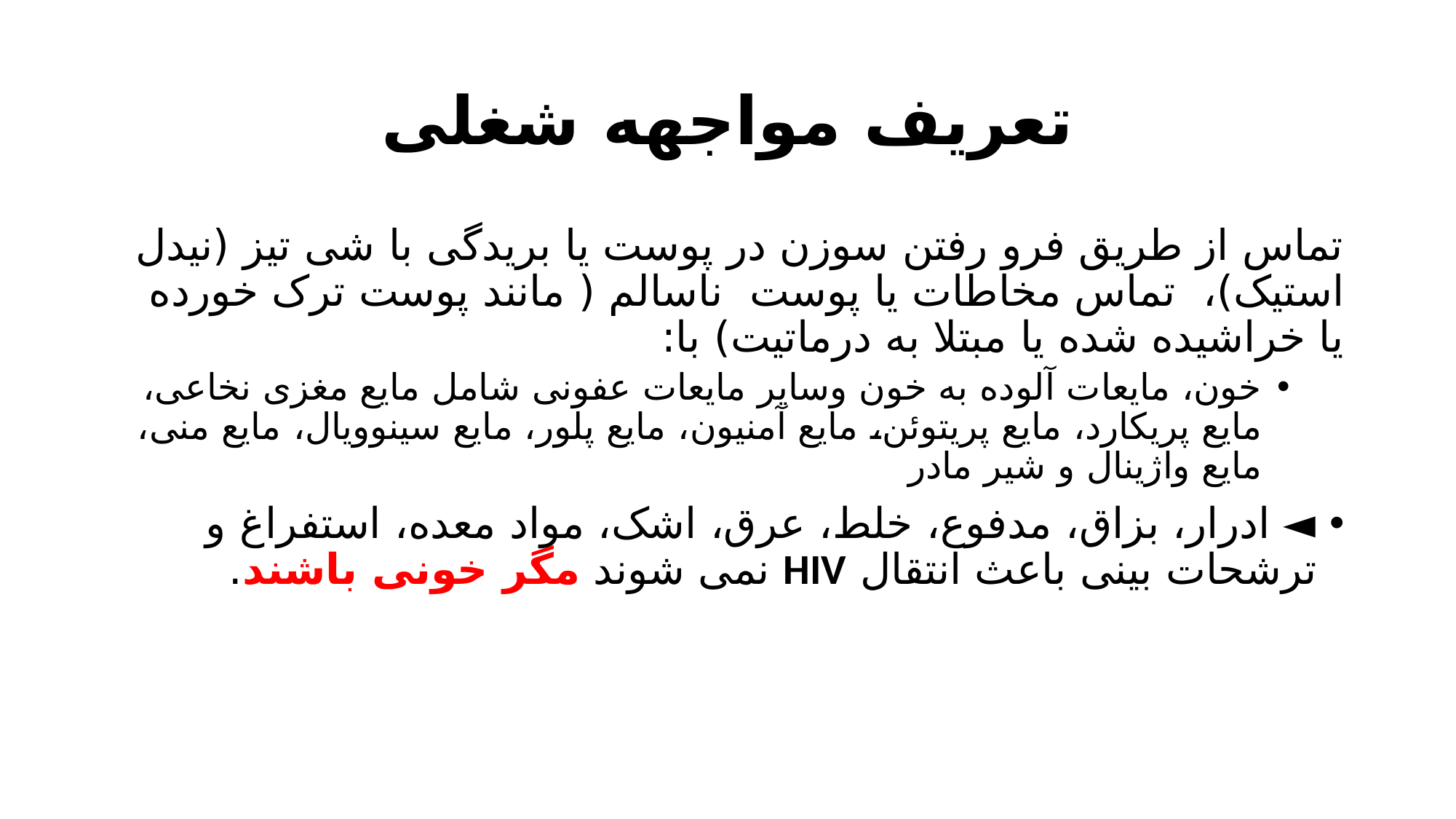

# تعریف مواجهه شغلی
تماس از طریق فرو رفتن سوزن در پوست یا بریدگی با شی تیز (نیدل استیک)،  تماس مخاطات یا پوست  ناسالم ( مانند پوست ترک خورده یا خراشیده شده یا مبتلا به درماتیت) با:
خون، مایعات آلوده به خون وسایر مایعات عفونی شامل مایع مغزی نخاعی، مایع پریکارد، مایع پریتوئن، مایع آمنیون، مایع پلور، مایع سینوویال، مایع منی، مایع واژینال و شیر مادر
◄ ادرار، بزاق، مدفوع، خلط، عرق، اشک، مواد معده، استفراغ و ترشحات بینی باعث انتقال HIV نمی شوند مگر خونی باشند.